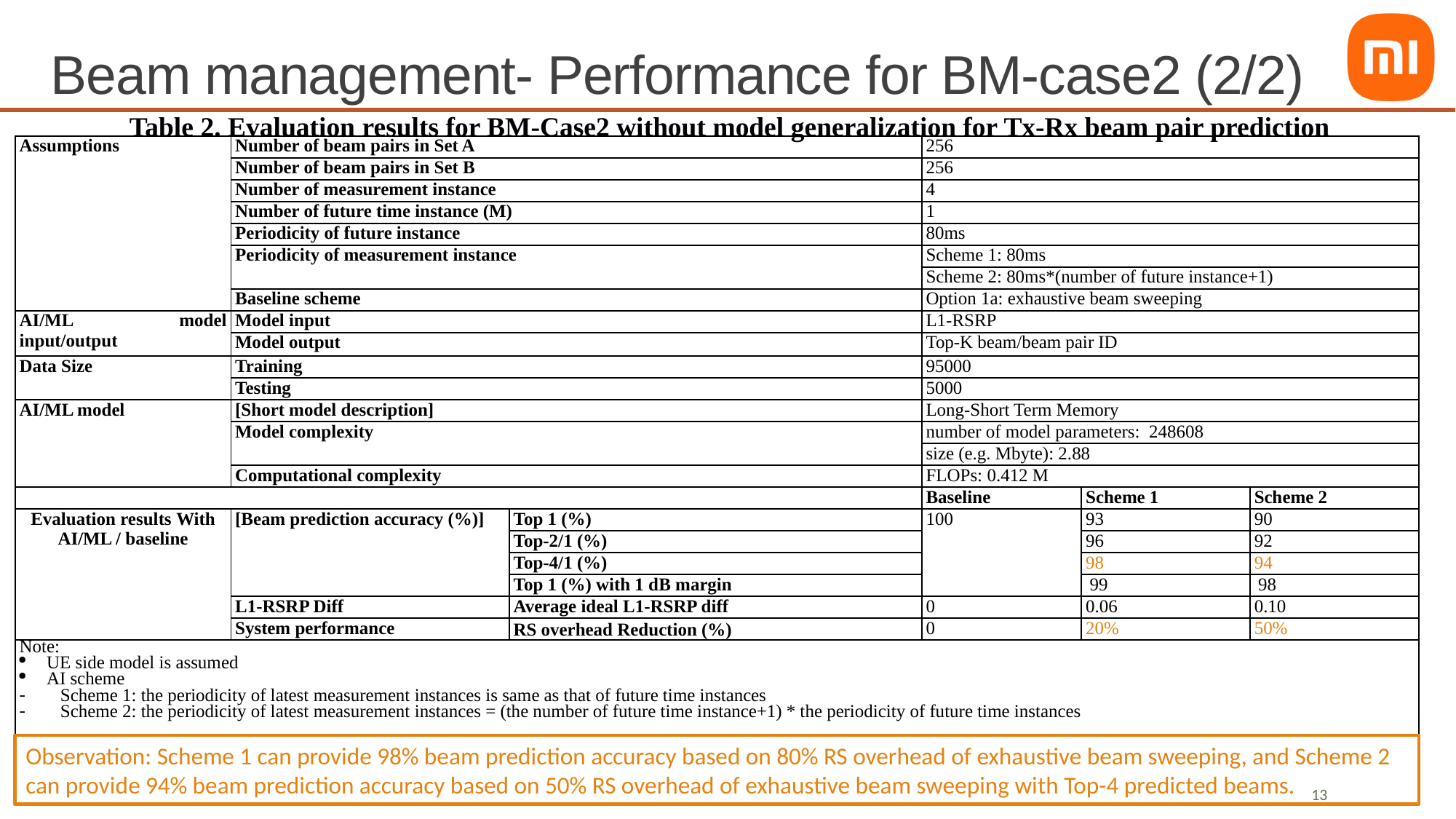

Beam management- Performance for BM-case2 (2/2)
Table 2. Evaluation results for BM-Case2 without model generalization for Tx-Rx beam pair prediction
| Assumptions | Number of beam pairs in Set A |  | 256 |  |  |
| --- | --- | --- | --- | --- | --- |
|  | Number of beam pairs in Set B |  | 256 |  |  |
|  | Number of measurement instance |  | 4 |  |  |
|  | Number of future time instance (M) |  | 1 |  |  |
|  | Periodicity of future instance |  | 80ms |  |  |
|  | Periodicity of measurement instance |  | Scheme 1: 80ms |  |  |
|  |  |  | Scheme 2: 80ms\*(number of future instance+1) |  |  |
|  | Baseline scheme |  | Option 1a: exhaustive beam sweeping |  |  |
| AI/ML model input/output | Model input |  | L1-RSRP |  |  |
|  | Model output |  | Top-K beam/beam pair ID |  |  |
| Data Size | Training |  | 95000 |  |  |
|  | Testing |  | 5000 |  |  |
| AI/ML model | [Short model description] |  | Long-Short Term Memory |  |  |
|  | Model complexity |  | number of model parameters: 248608 |  |  |
|  |  |  | size (e.g. Mbyte): 2.88 |  |  |
|  | Computational complexity |  | FLOPs: 0.412 M |  |  |
|  |  |  | Baseline | Scheme 1 | Scheme 2 |
| Evaluation results With AI/ML / baseline | [Beam prediction accuracy (%)] | Top 1 (%) | 100 | 93 | 90 |
|  |  | Top-2/1 (%) |  | 96 | 92 |
|  |  | Top-4/1 (%) |  | 98 | 94 |
|  |  | Top 1 (%) with 1 dB margin |  | 99 | 98 |
|  | L1-RSRP Diff | Average ideal L1-RSRP diff | 0 | 0.06 | 0.10 |
|  | System performance | RS overhead Reduction (%) | 0 | 20% | 50% |
| Note: UE side model is assumed AI scheme Scheme 1: the periodicity of latest measurement instances is same as that of future time instances Scheme 2: the periodicity of latest measurement instances = (the number of future time instance+1) \* the periodicity of future time instances |  |  |  |  |  |
Observation: Scheme 1 can provide 98% beam prediction accuracy based on 80% RS overhead of exhaustive beam sweeping, and Scheme 2 can provide 94% beam prediction accuracy based on 50% RS overhead of exhaustive beam sweeping with Top-4 predicted beams.